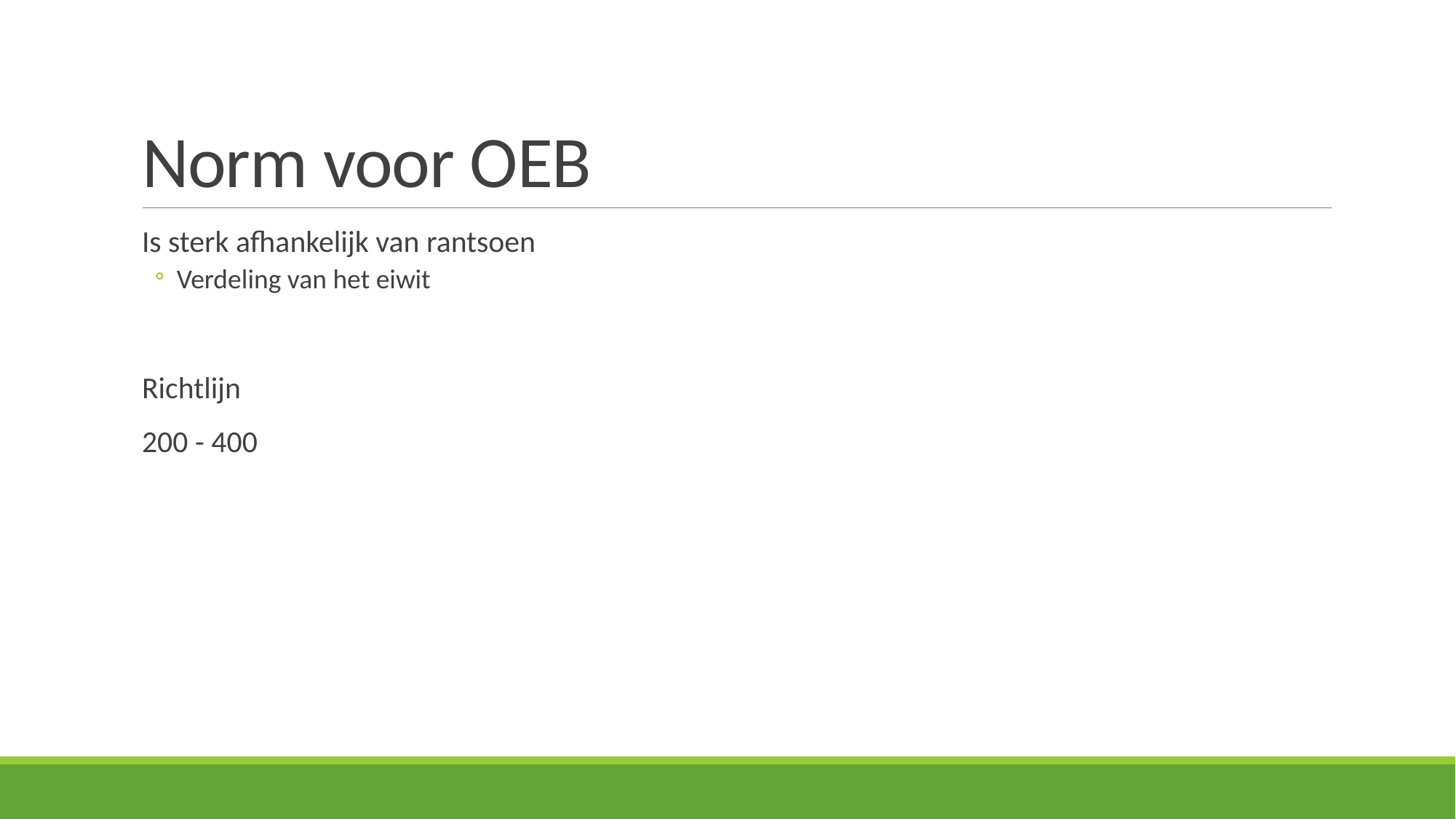

# Norm voor OEB
Is sterk afhankelijk van rantsoen
Verdeling van het eiwit

Richtlijn
200 - 400